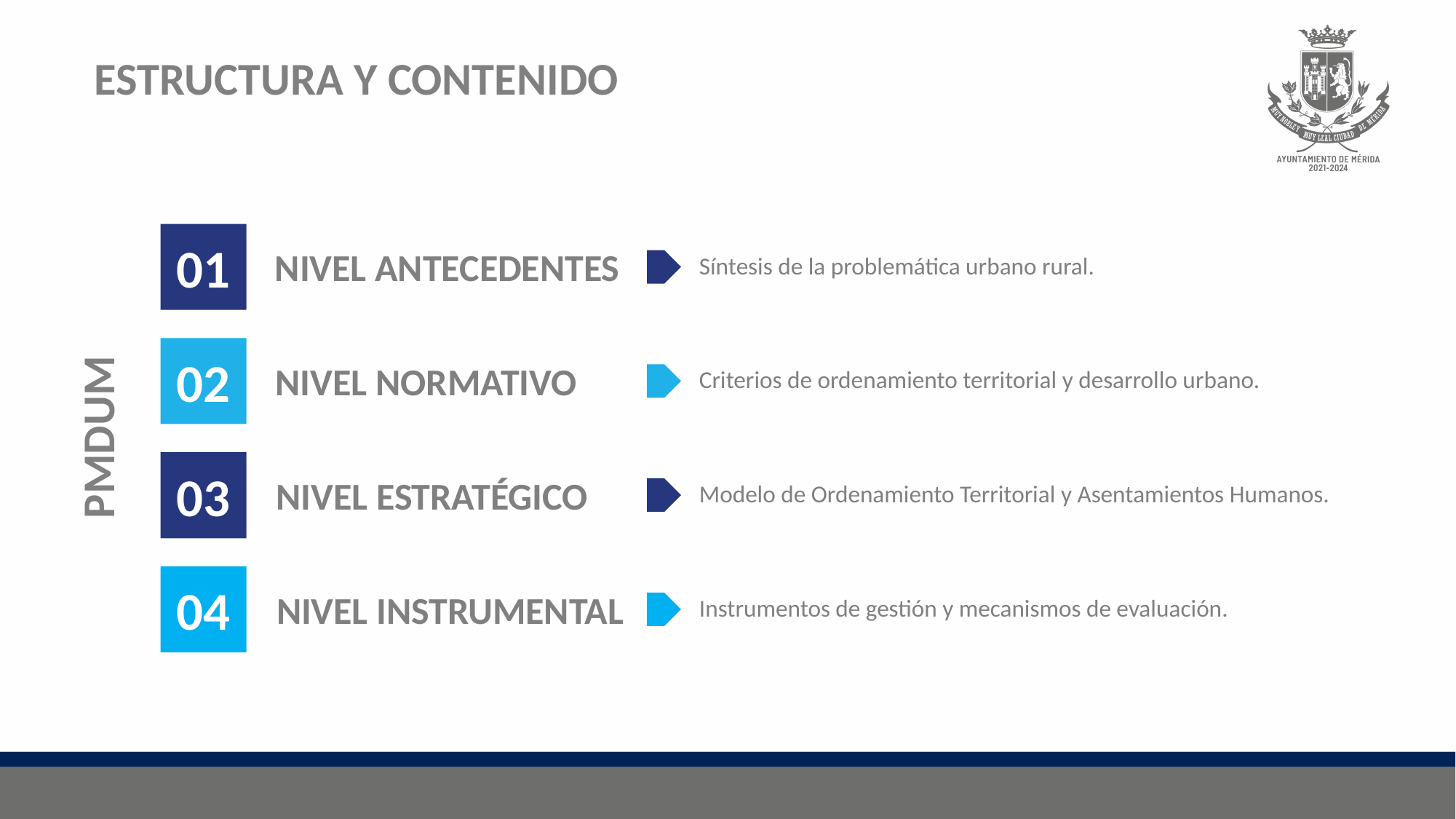

ESTRUCTURA Y CONTENIDO

01
NIVEL ANTECEDENTES
Síntesis de la problemática urbano rural.

02
NIVEL NORMATIVO
Criterios de ordenamiento territorial y desarrollo urbano.

PMDUM

03
NIVEL ESTRATÉGICO
Modelo de Ordenamiento Territorial y Asentamientos Humanos.

04
NIVEL INSTRUMENTAL
Instrumentos de gestión y mecanismos de evaluación.